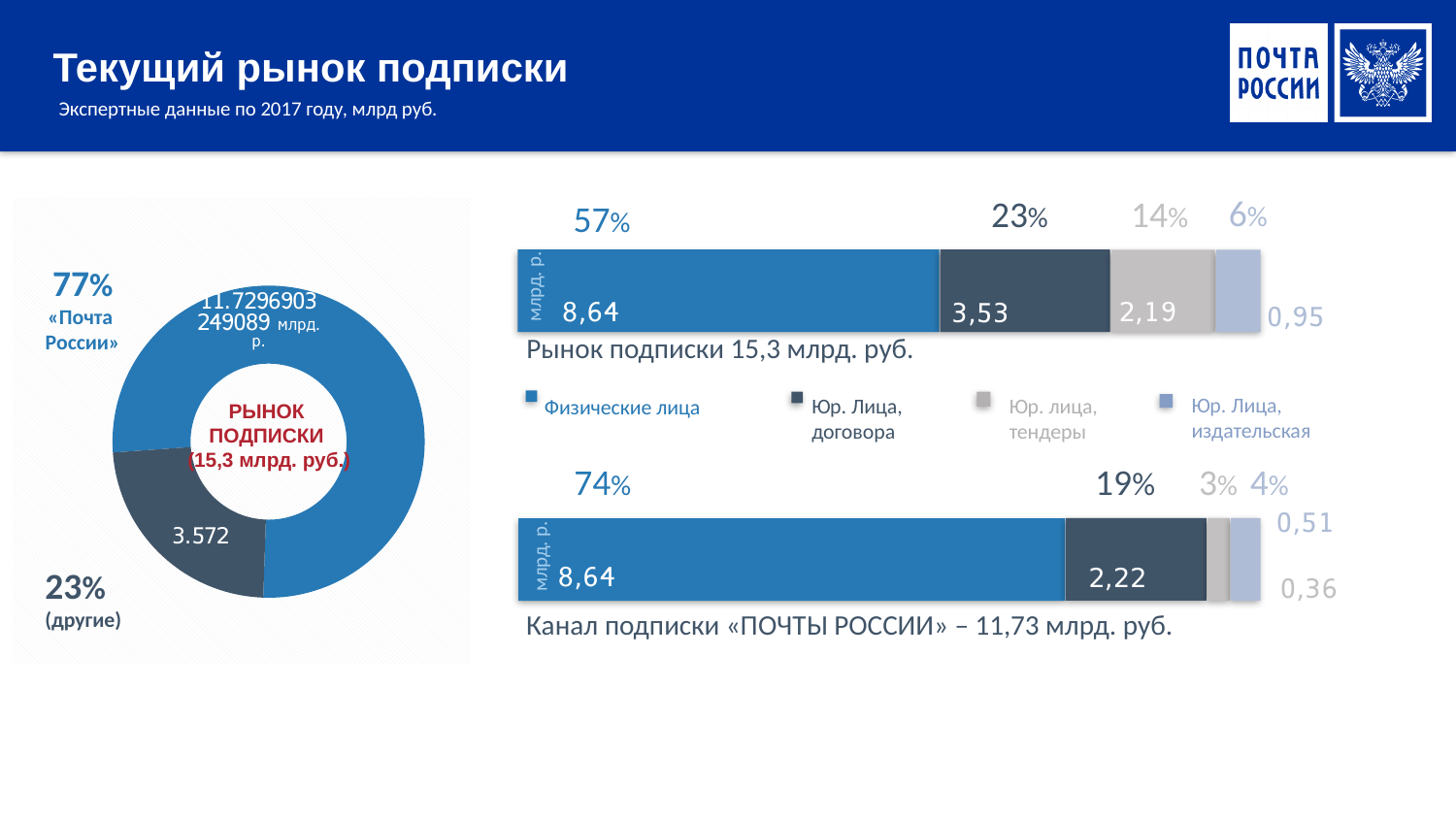

# Текущий рынок подписки
Экспертные данные по 2017 году, млрд руб.
6%
23%
14%
57%

### Chart

| Category | Рынок подписки |
|---|---|
| Почта России | 11.729690324908944 |
| другие каналы подписки и распространения | 3.571999999999999 |

### Chart

| Category |
|---|

8,64
2,19
3,53
0,95
77%
«Почта
России»
млрд. р.
Рынок подписки 15,3 млрд. руб.
Юр. Лица,
издательская
Юр. Лица, договора
Юр. лица,
тендеры
Физические лица

РЫНОК
ПОДПИСКИ
(15,3 млрд. руб.)

74%
19%
3%
4%
0,51

млрд. р.
8,64
2,22
23%
(другие)
0,36
Канал подписки «ПОЧТЫ РОССИИ» – 11,73 млрд. руб.